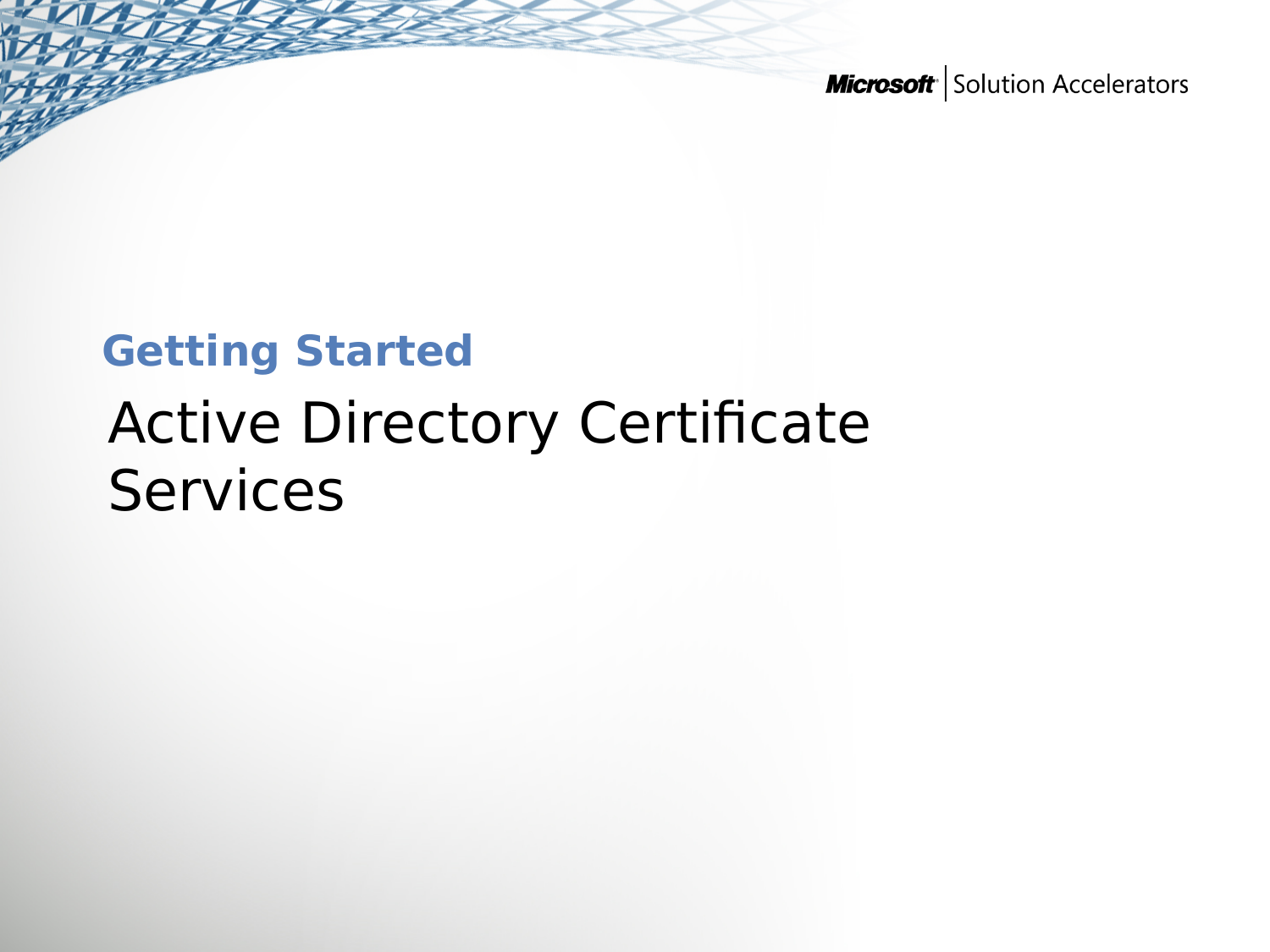

# Getting Started
Active Directory Certificate Services